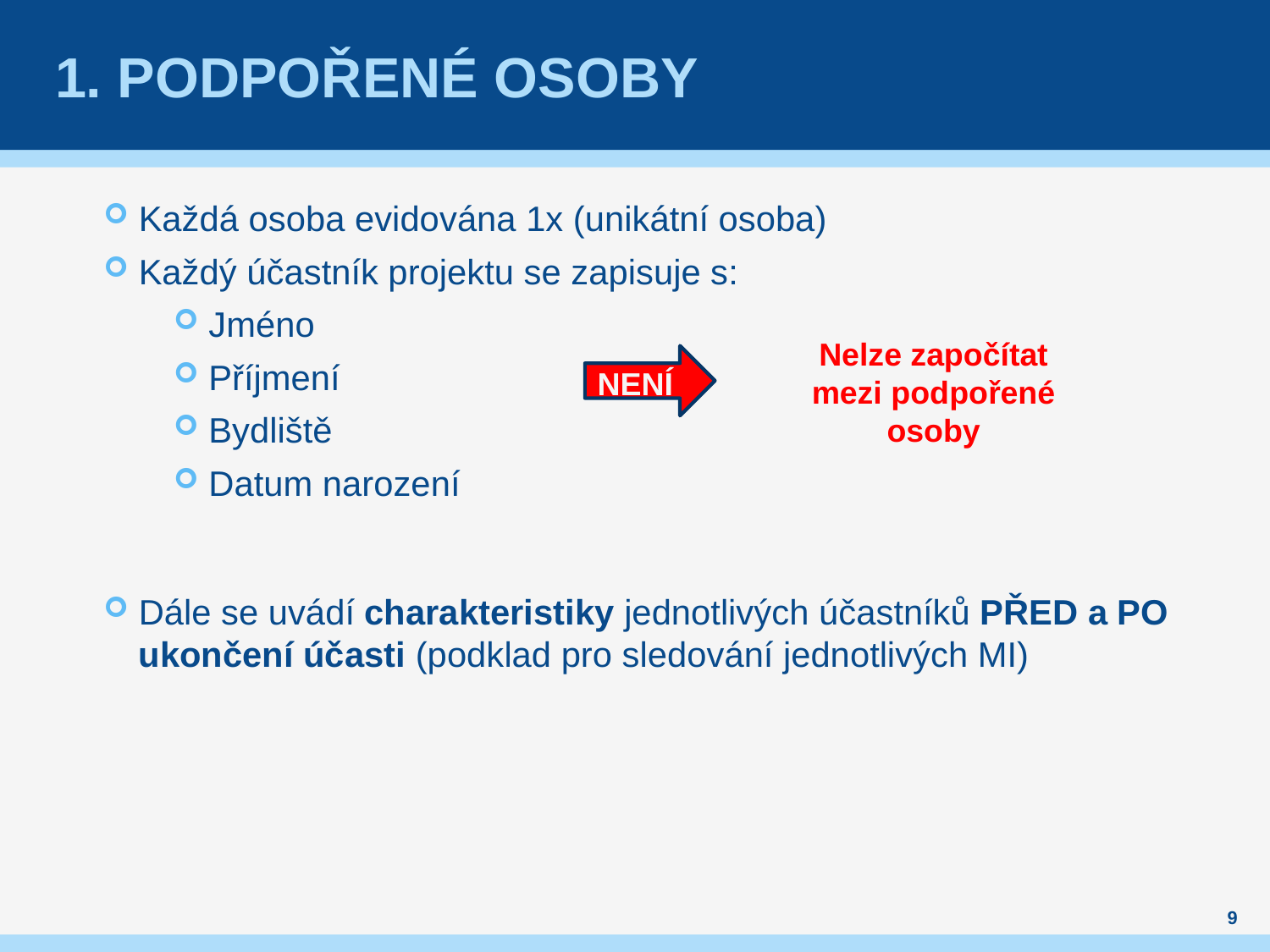

# 1. Podpořené osoby
Každá osoba evidována 1x (unikátní osoba)
Každý účastník projektu se zapisuje s:
Jméno
Příjmení
Bydliště
Datum narození

Dále se uvádí charakteristiky jednotlivých účastníků PŘED a PO ukončení účasti (podklad pro sledování jednotlivých MI)

Nelze započítat mezi podpořené osoby

NENÍ
9